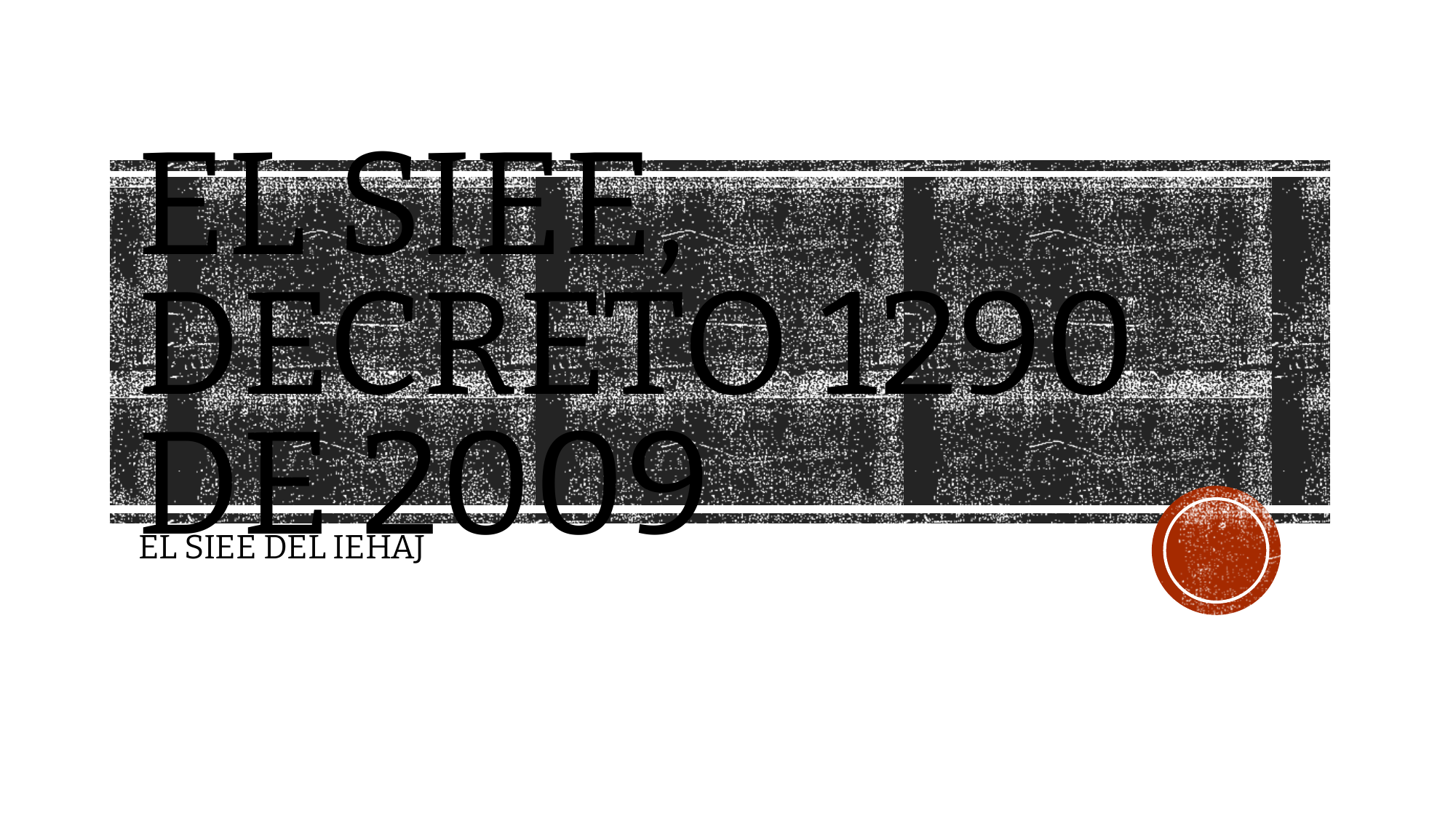

# EL SIEE, DECRETO 1290 DE 2009
EL SIEE DEL IEHAJ